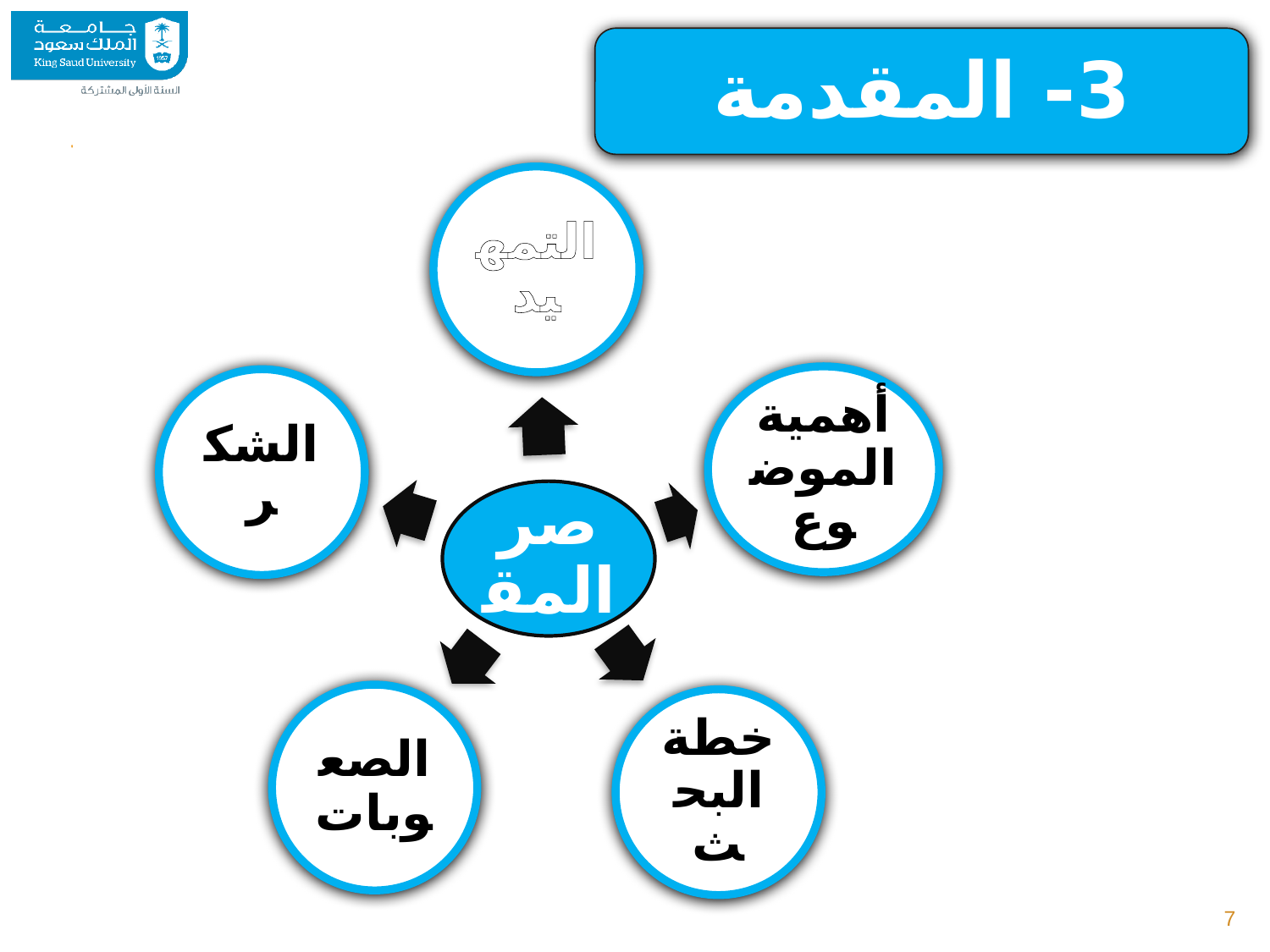

3- المقدمة
عناصر المقدمة

التمهيد

أهمية الموضوع

خطة البحث

الصعوبات

الشكر
7